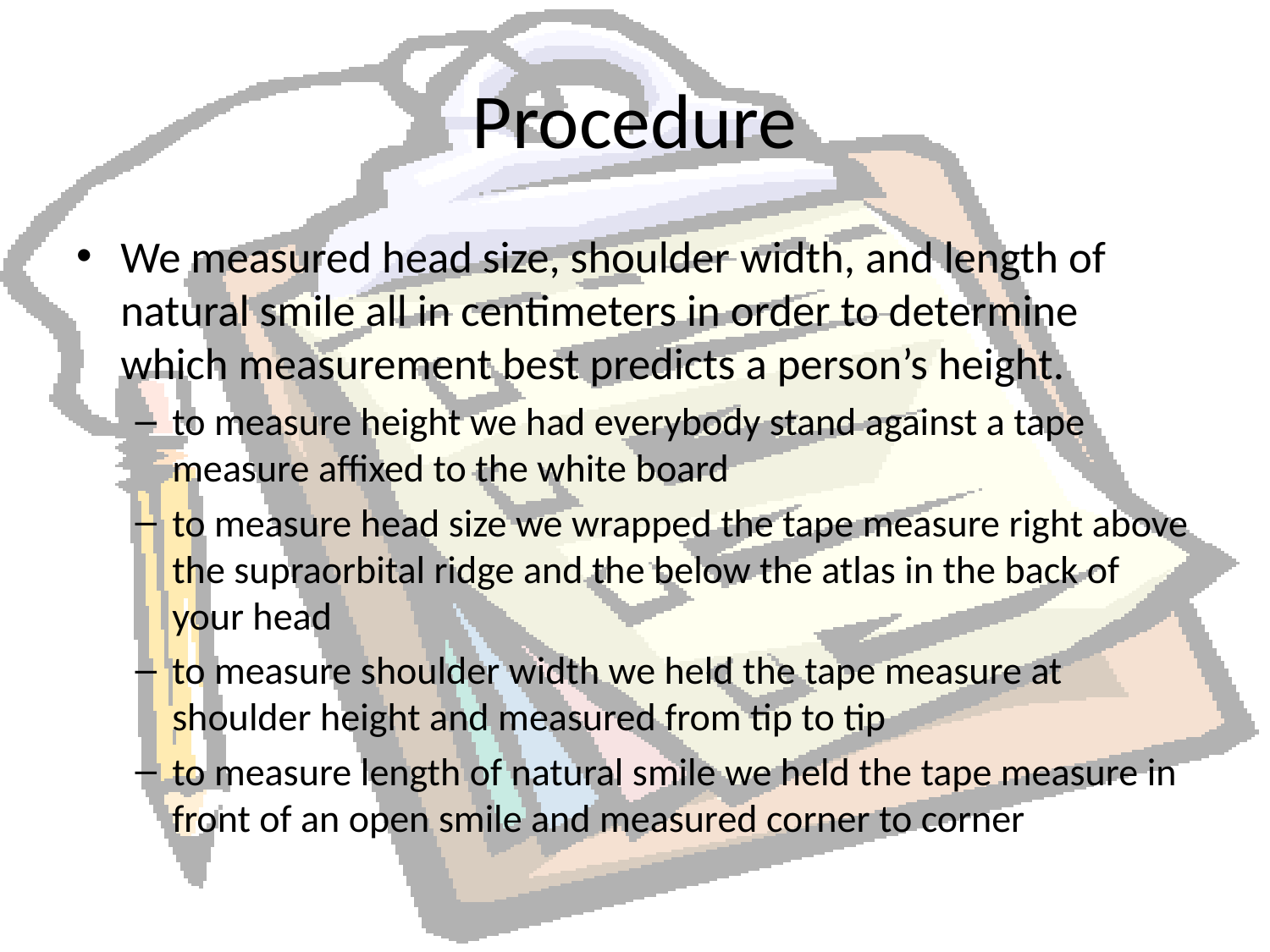

# Procedure
We measured head size, shoulder width, and length of natural smile all in centimeters in order to determine which measurement best predicts a person’s height.
to measure height we had everybody stand against a tape measure affixed to the white board
to measure head size we wrapped the tape measure right above the supraorbital ridge and the below the atlas in the back of your head
to measure shoulder width we held the tape measure at shoulder height and measured from tip to tip
to measure length of natural smile we held the tape measure in front of an open smile and measured corner to corner